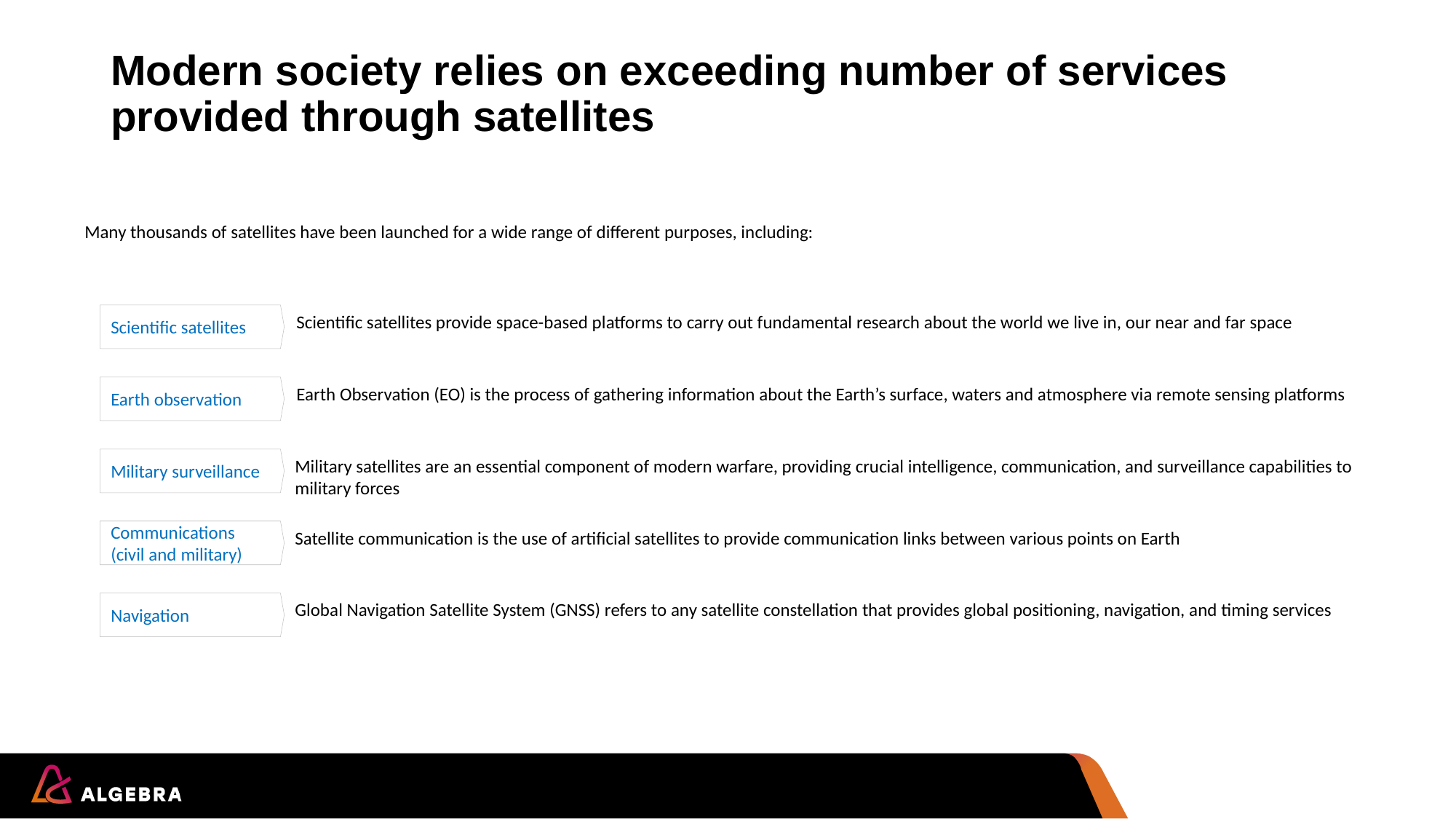

# Modern society relies on exceeding number of services provided through satellites
Many thousands of satellites have been launched for a wide range of different purposes, including:
Scientific satellites
Scientific satellites provide space-based platforms to carry out fundamental research about the world we live in, our near and far space
Earth observation
Earth Observation (EO) is the process of gathering information about the Earth’s surface, waters and atmosphere via remote sensing platforms
Military surveillance
Military satellites are an essential component of modern warfare, providing crucial intelligence, communication, and surveillance capabilities to military forces
Communications (civil and military)
Satellite communication is the use of artificial satellites to provide communication links between various points on Earth
Global Navigation Satellite System (GNSS) refers to any satellite constellation that provides global positioning, navigation, and timing services
Navigation